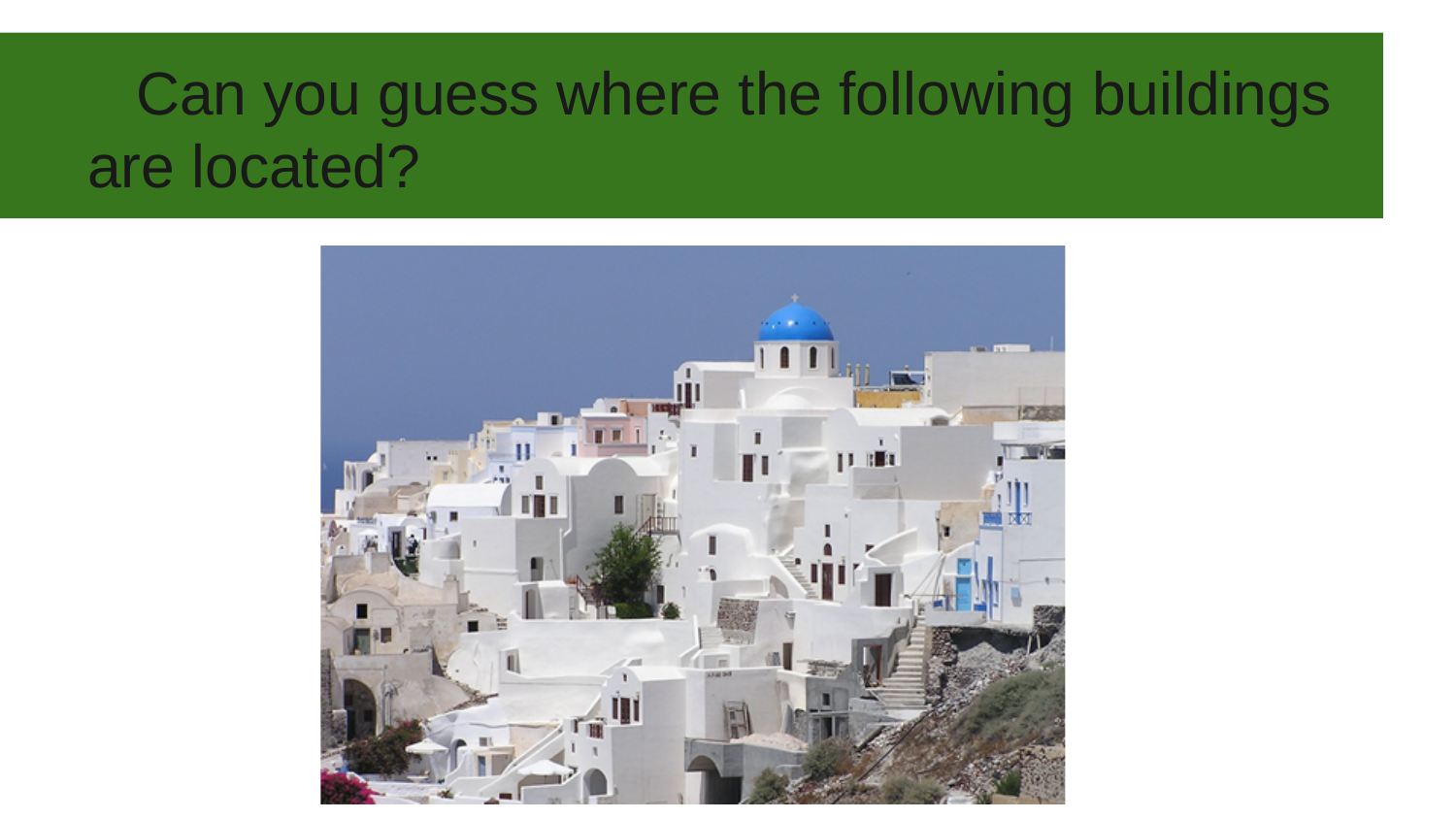

# Can you guess where the following buildings are located?